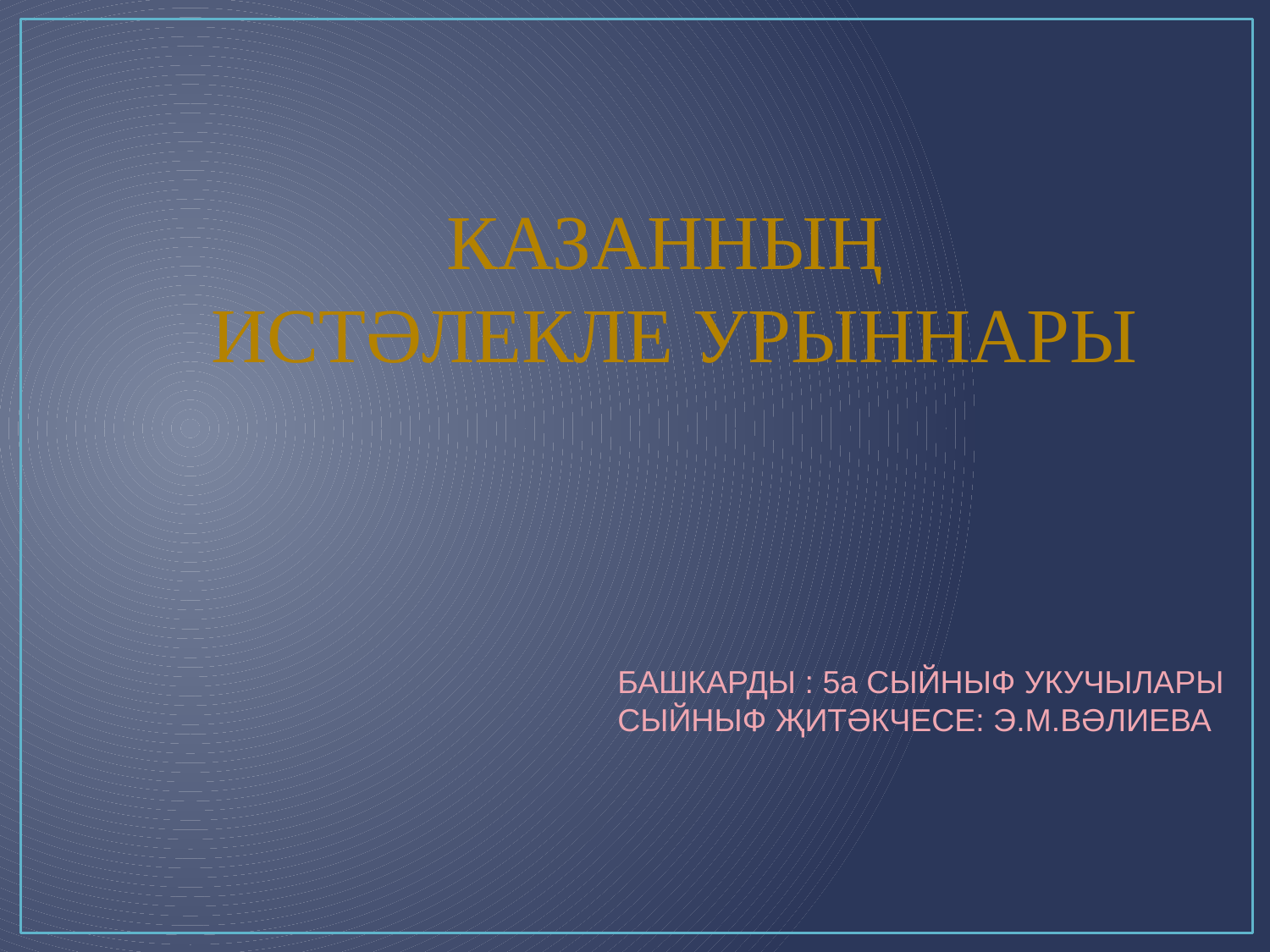

КАЗАННЫҢ
ИСТӘЛЕКЛЕ УРЫННАРЫ
БАШКАРДЫ : 5а СЫЙНЫФ УКУЧЫЛАРЫ
СЫЙНЫФ ҖИТӘКЧЕСЕ: Э.М.ВӘЛИЕВА